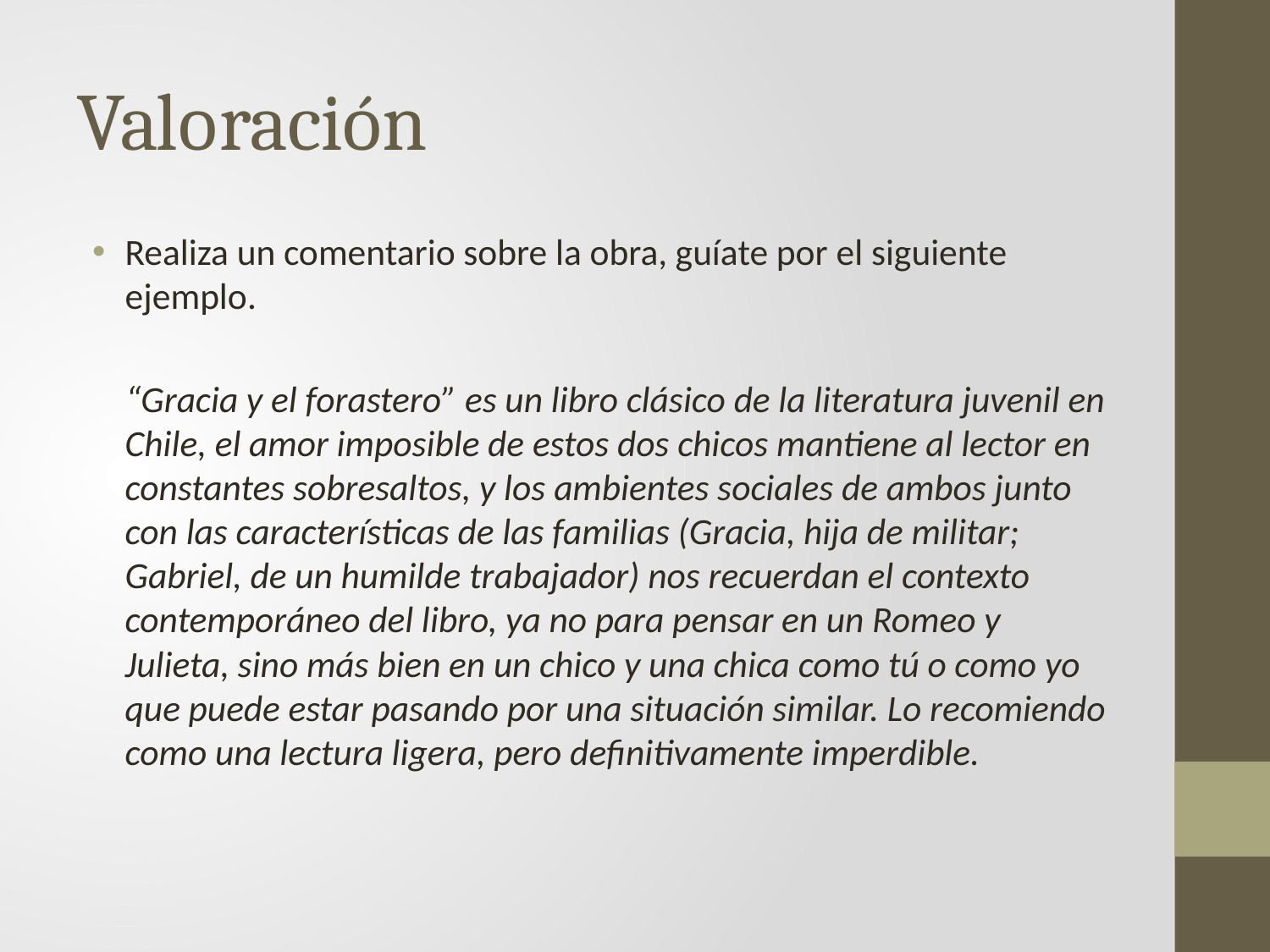

# Valoración
Realiza un comentario sobre la obra, guíate por el siguiente ejemplo.

    “Gracia y el forastero” es un libro clásico de la literatura juvenil en Chile, el amor imposible de estos dos chicos mantiene al lector en constantes sobresaltos, y los ambientes sociales de ambos junto con las características de las familias (Gracia, hija de militar; Gabriel, de un humilde trabajador) nos recuerdan el contexto contemporáneo del libro, ya no para pensar en un Romeo y Julieta, sino más bien en un chico y una chica como tú o como yo que puede estar pasando por una situación similar. Lo recomiendo como una lectura ligera, pero definitivamente imperdible.